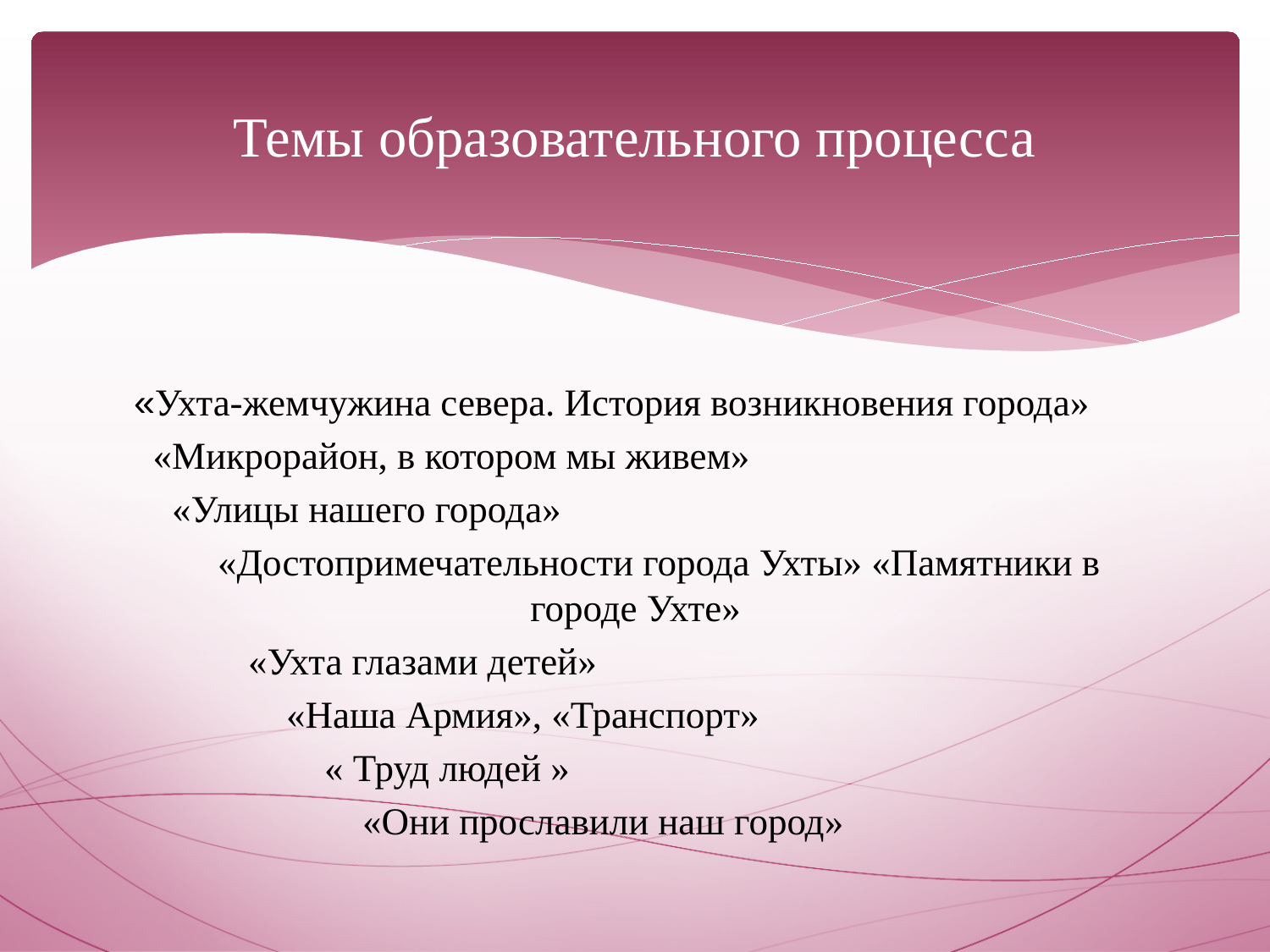

# Темы образовательного процесса
«Ухта-жемчужина севера. История возникновения города»
  «Микрорайон, в котором мы живем»
    «Улицы нашего города»
      «Достопримечательности города Ухты» «Памятники в  городе Ухте»
            «Ухта глазами детей»
                «Наша Армия», «Транспорт»
                    « Труд людей »
                        «Они прославили наш город»